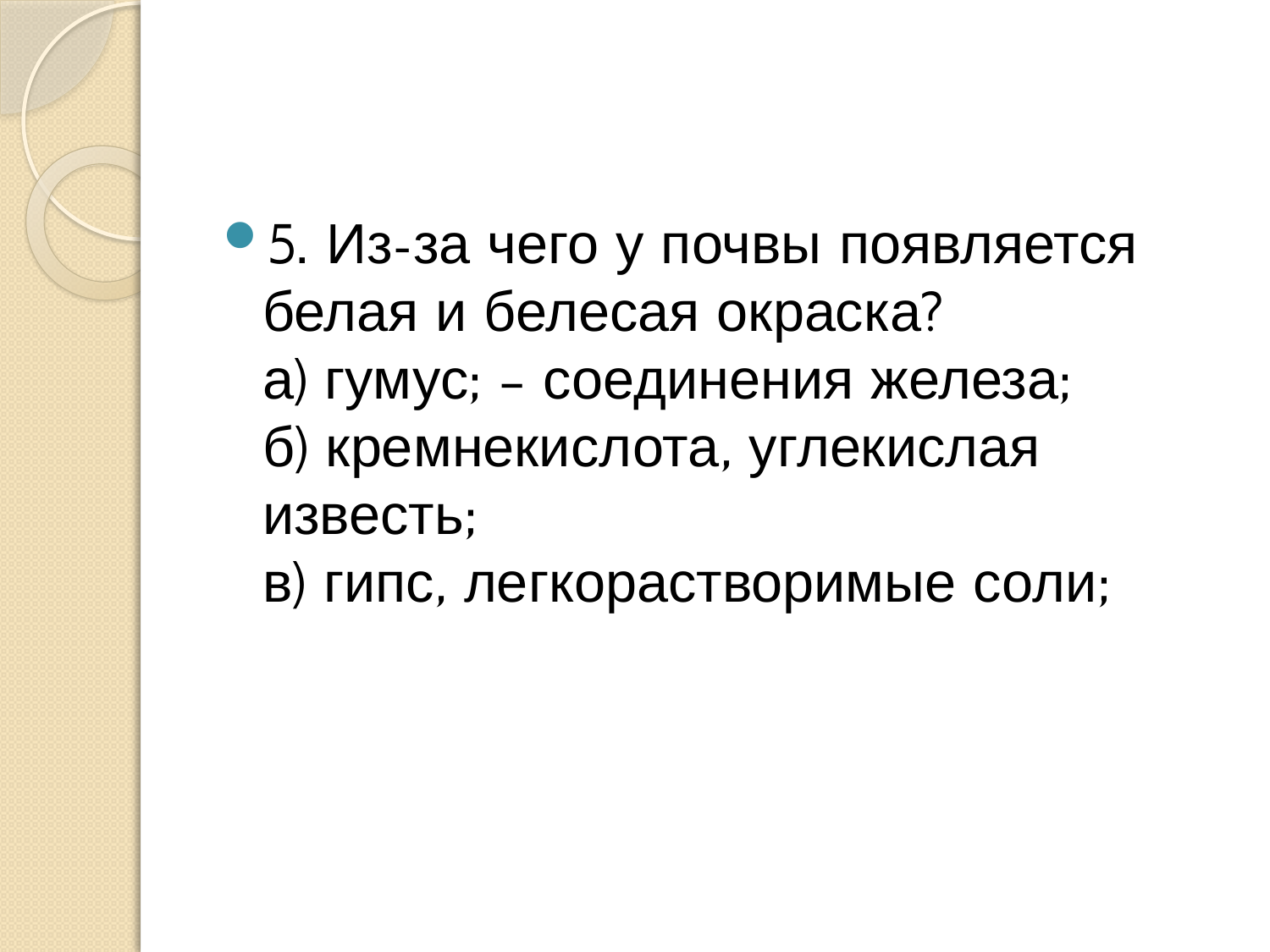

5. Из-за чего у почвы появляется белая и белесая окраска?
а) гумус; – соединения железа;
б) кремнекислота, углекислая известь;
в) гипс, легкорастворимые соли;